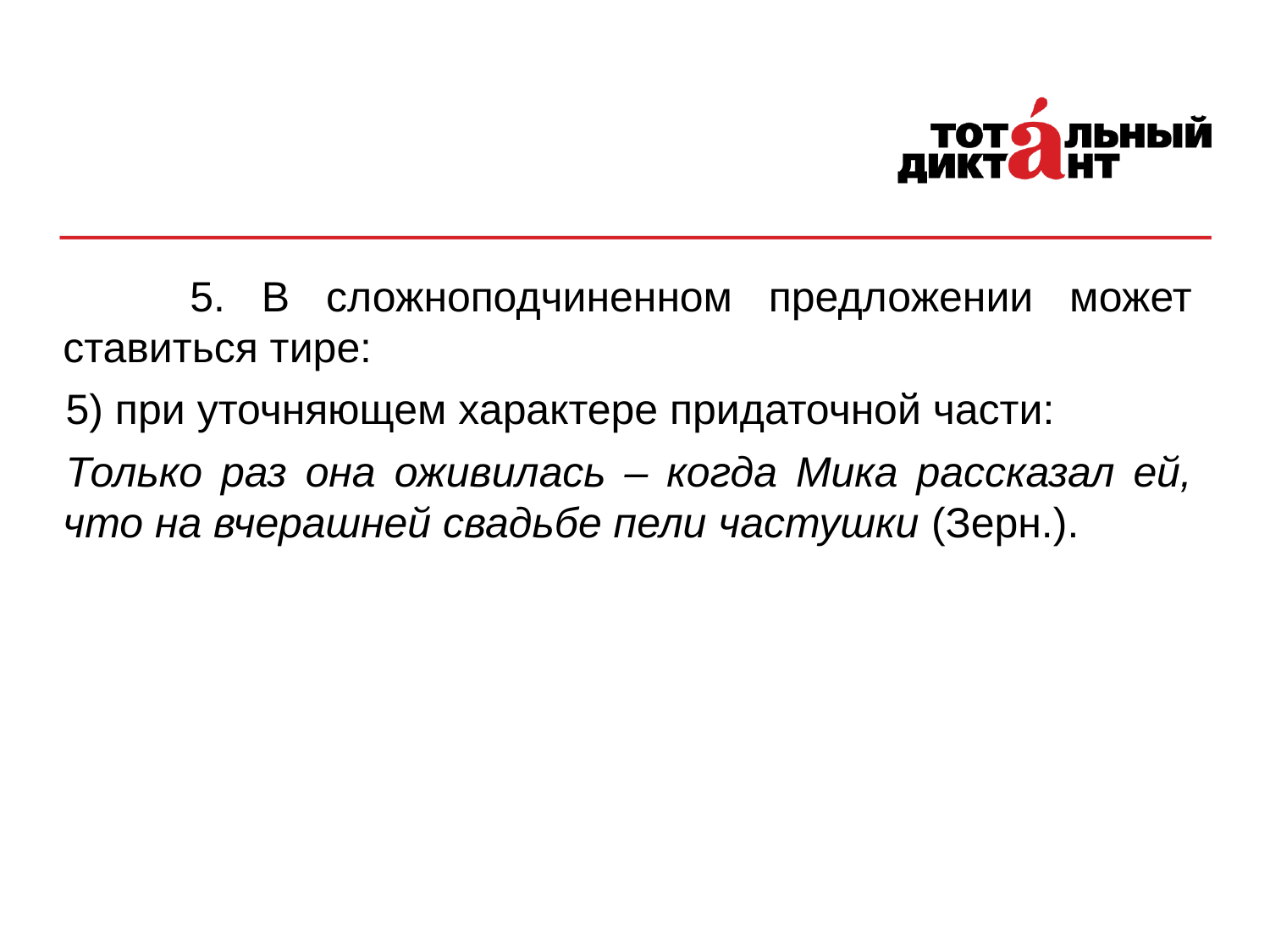

5. В сложноподчиненном предложении может ставиться тире:
5) при уточняющем характере придаточной части:
Только раз она оживилась – когда Мика рассказал ей, что на вчерашней свадьбе пели частушки (Зерн.).